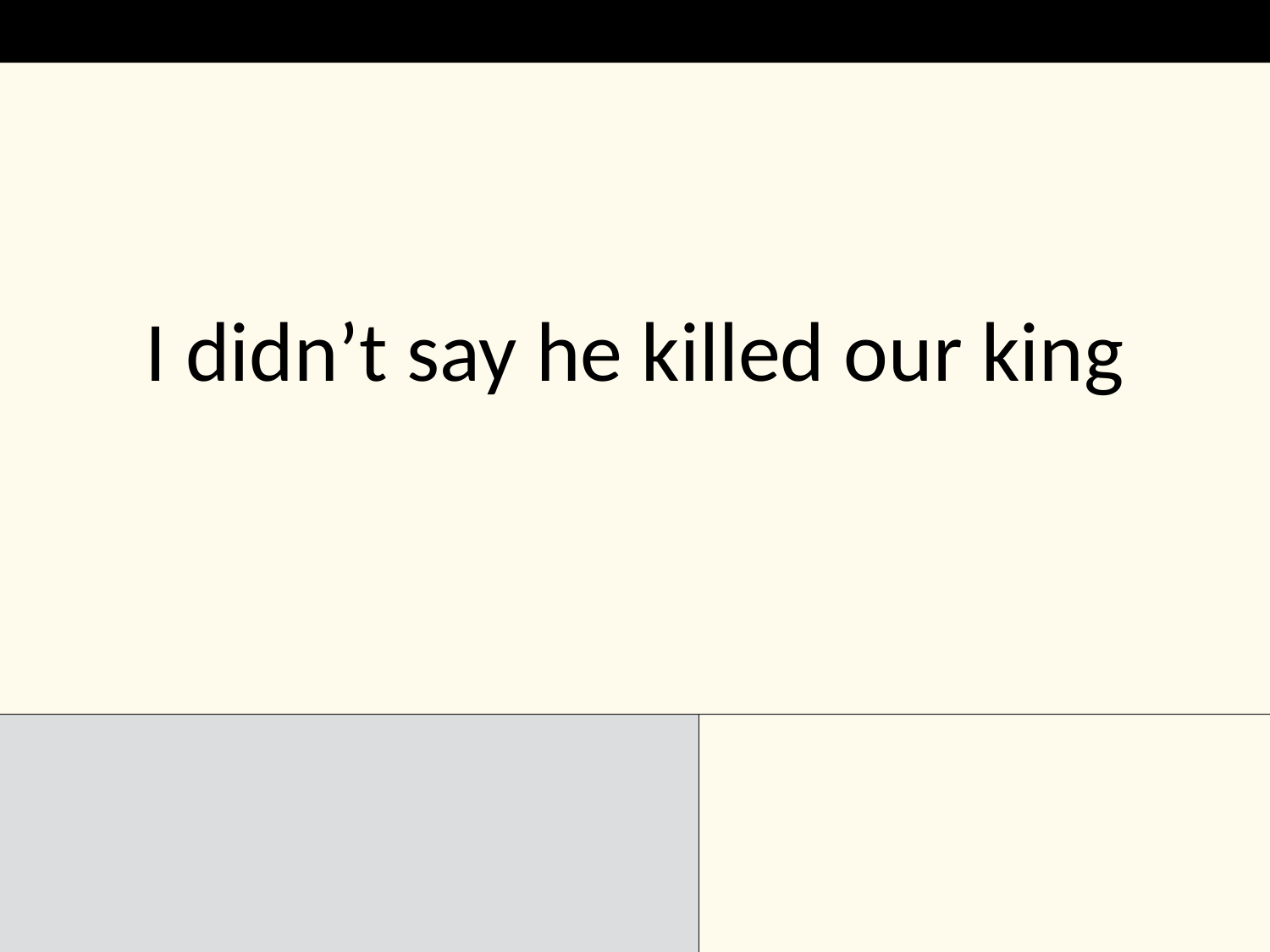

I didn’t say he killed our king